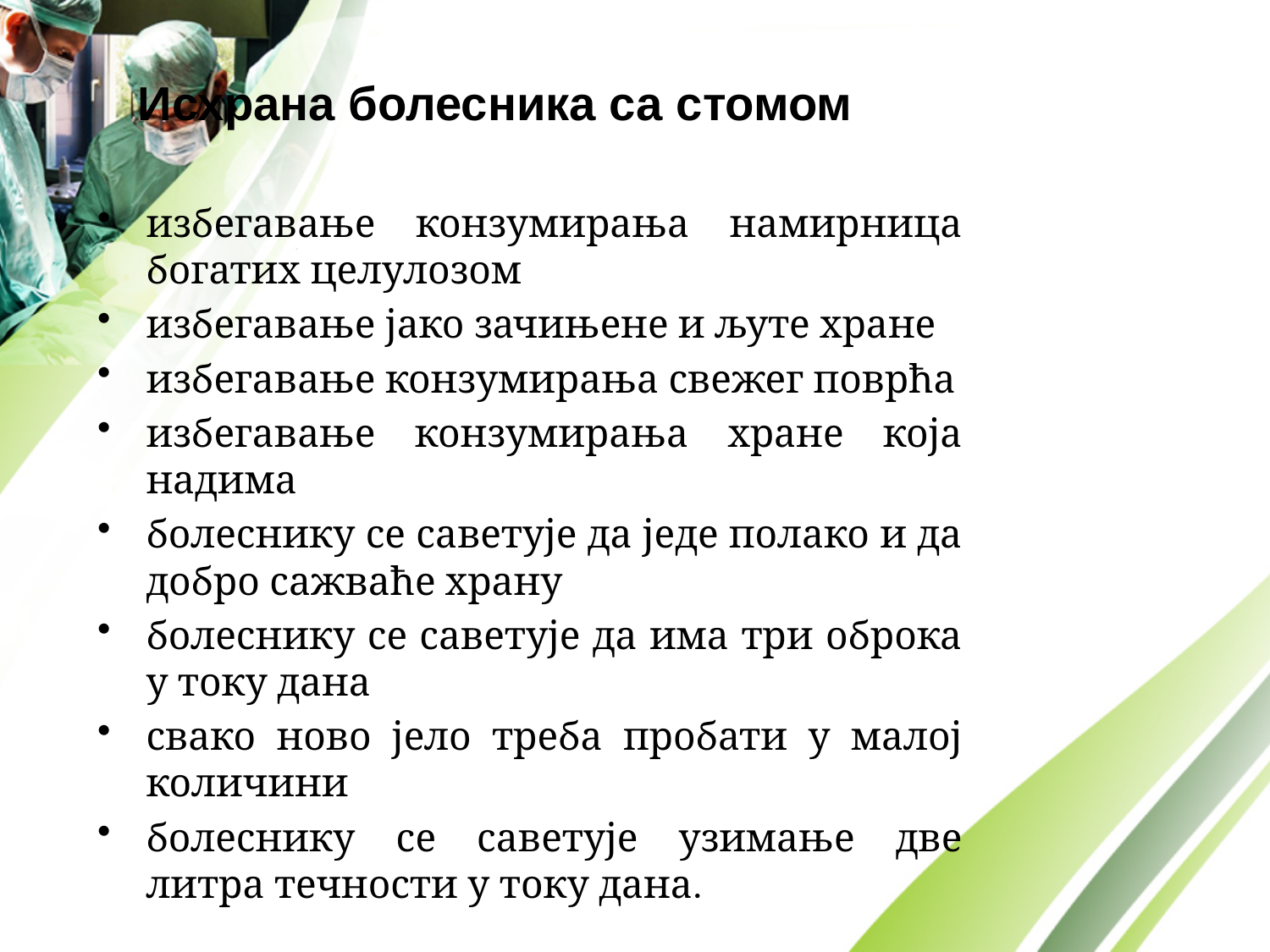

# Исхрана болесника са стомом
избегавање конзумирања намирница богатих целулозом
избегавање јако зачињене и љуте хране
избегавање конзумирања свежег поврћа
избегавање конзумирања хране која надима
болеснику се саветује да једе полако и да добро сажваће храну
болеснику се саветује да има три оброка у току дана
свако ново јело треба пробати у малој количини
болеснику се саветује узимање две литра течности у току дана.